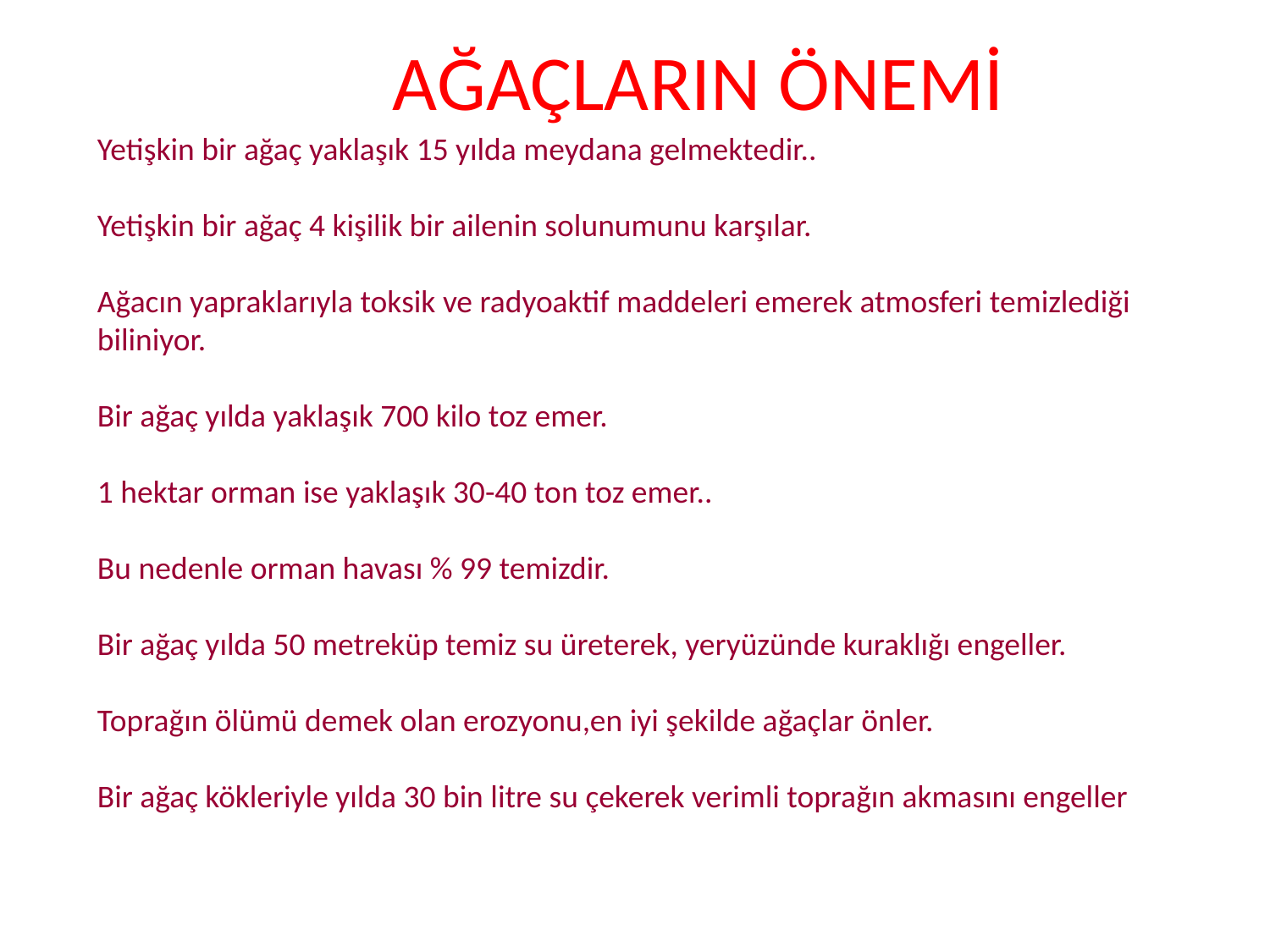

AĞAÇLARIN ÖNEMİ
Yetişkin bir ağaç yaklaşık 15 yılda meydana gelmektedir..
Yetişkin bir ağaç 4 kişilik bir ailenin solunumunu karşılar.
Ağacın yapraklarıyla toksik ve radyoaktif maddeleri emerek atmosferi temizlediği biliniyor.
Bir ağaç yılda yaklaşık 700 kilo toz emer.
1 hektar orman ise yaklaşık 30-40 ton toz emer..
Bu nedenle orman havası % 99 temizdir.
Bir ağaç yılda 50 metreküp temiz su üreterek, yeryüzünde kuraklığı engeller.
Toprağın ölümü demek olan erozyonu,en iyi şekilde ağaçlar önler.
Bir ağaç kökleriyle yılda 30 bin litre su çekerek verimli toprağın akmasını engeller